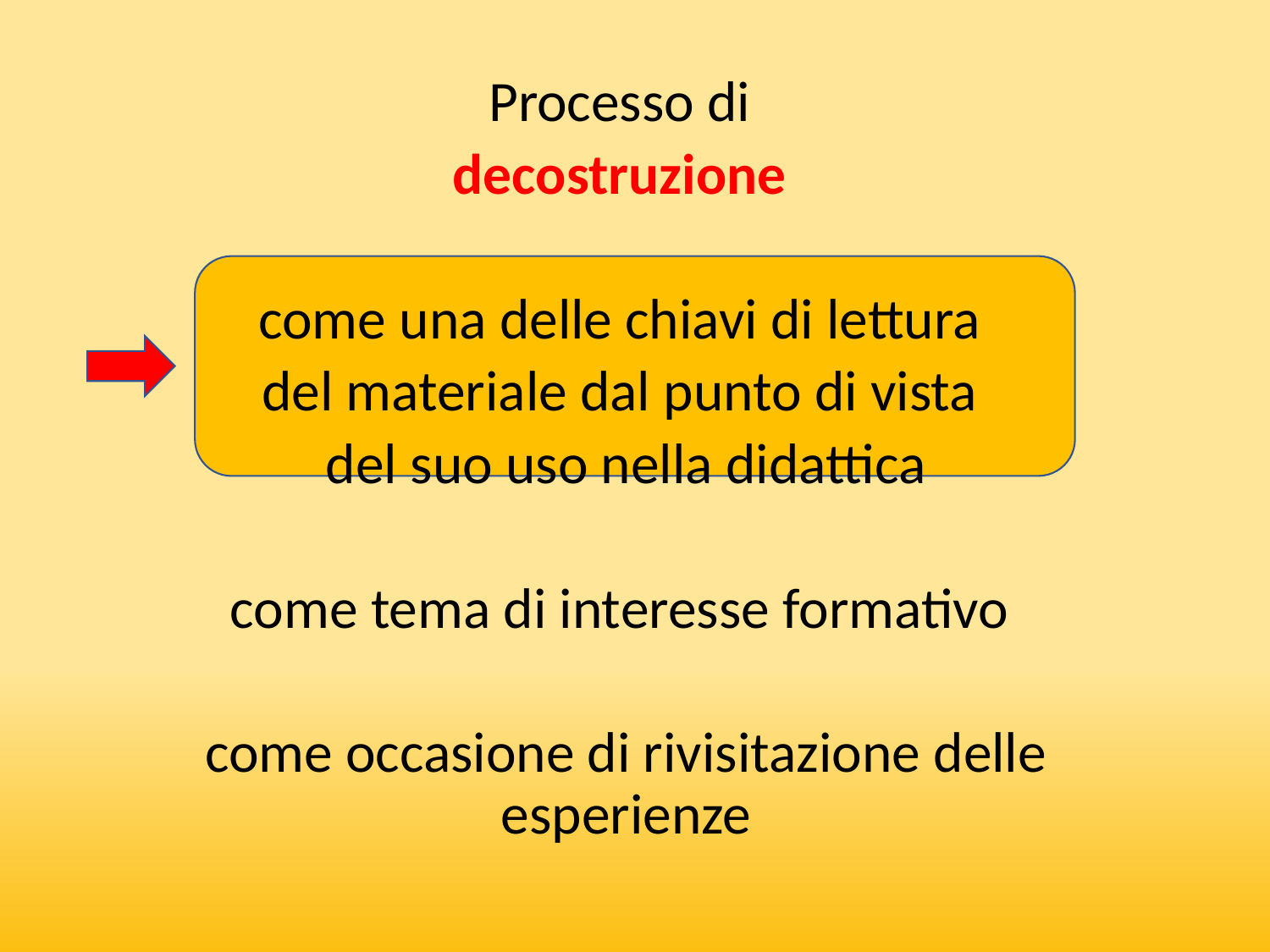

Processo di
decostruzione

come una delle chiavi di lettura
del materiale dal punto di vista
del suo uso nella didattica

come tema di interesse formativo

come occasione di rivisitazione delle esperienze